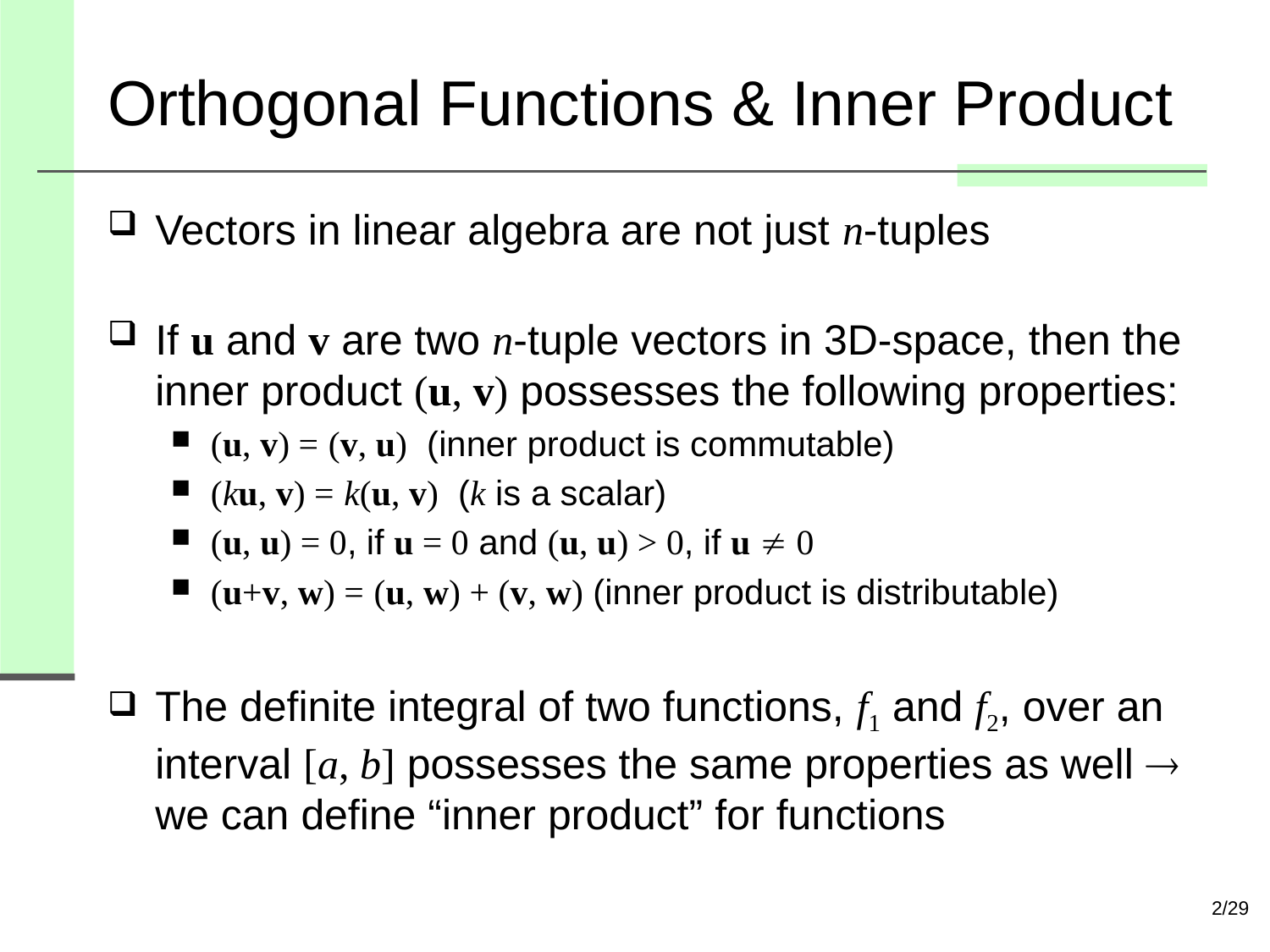

# Orthogonal Functions & Inner Product
Vectors in linear algebra are not just n-tuples
If u and v are two n-tuple vectors in 3D-space, then the inner product (u, v) possesses the following properties:
(u, v) = (v, u)  (inner product is commutable)
(ku, v) = k(u, v)  (k is a scalar)
(u, u) = 0, if u = 0 and (u, u) > 0, if u ≠ 0
(u+v, w) = (u, w) + (v, w) (inner product is distributable)

The definite integral of two functions, f1 and f2, over an interval [a, b] possesses the same properties as well → we can define “inner product” for functions
2